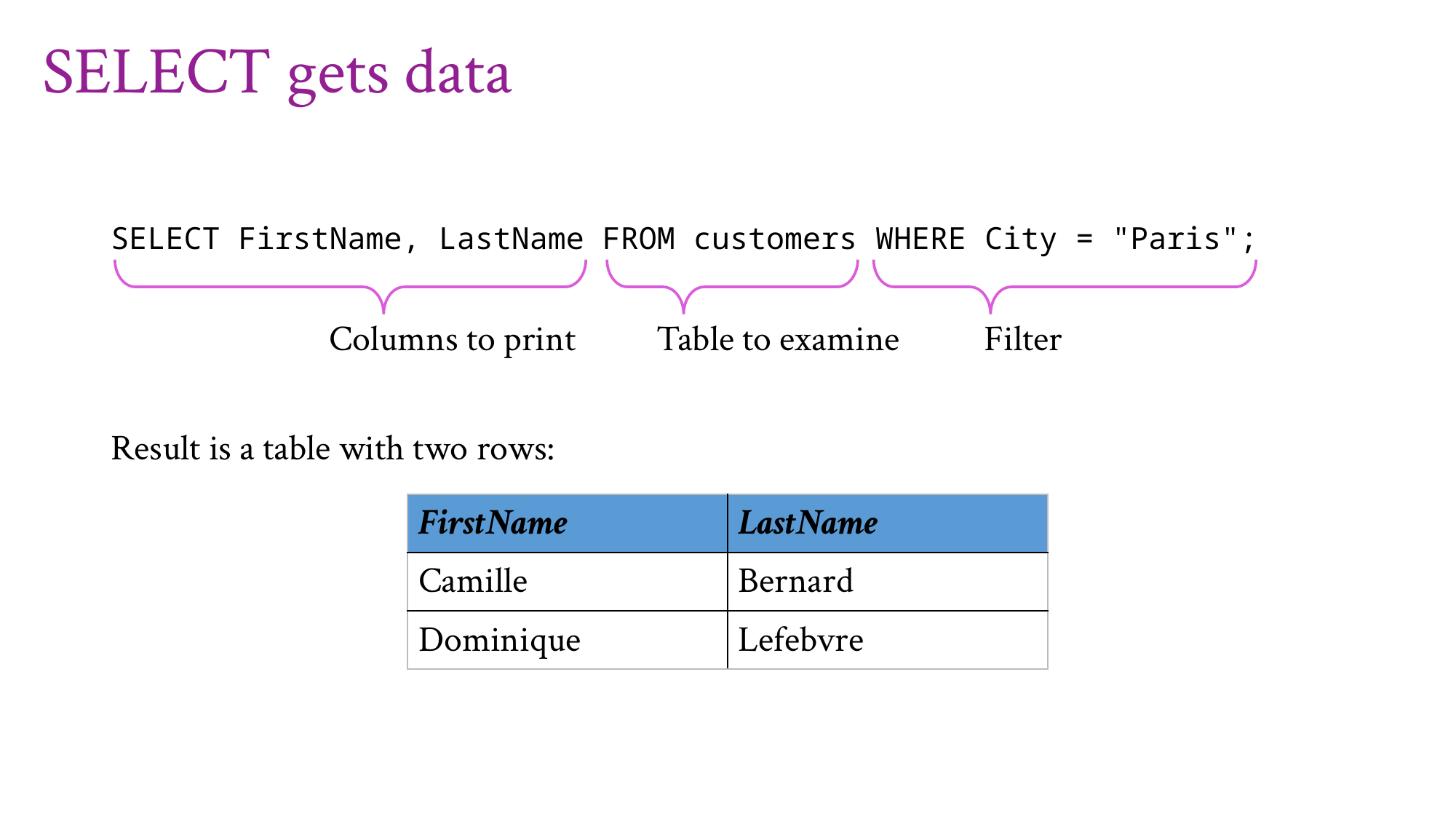

# SELECT gets data

SELECT FirstName, LastName FROM customers WHERE City = "Paris";

		Columns to print	Table to examine	Filter

Result is a table with two rows:

| FirstName | LastName |
| --- | --- |
| Camille | Bernard |
| Dominique | Lefebvre |